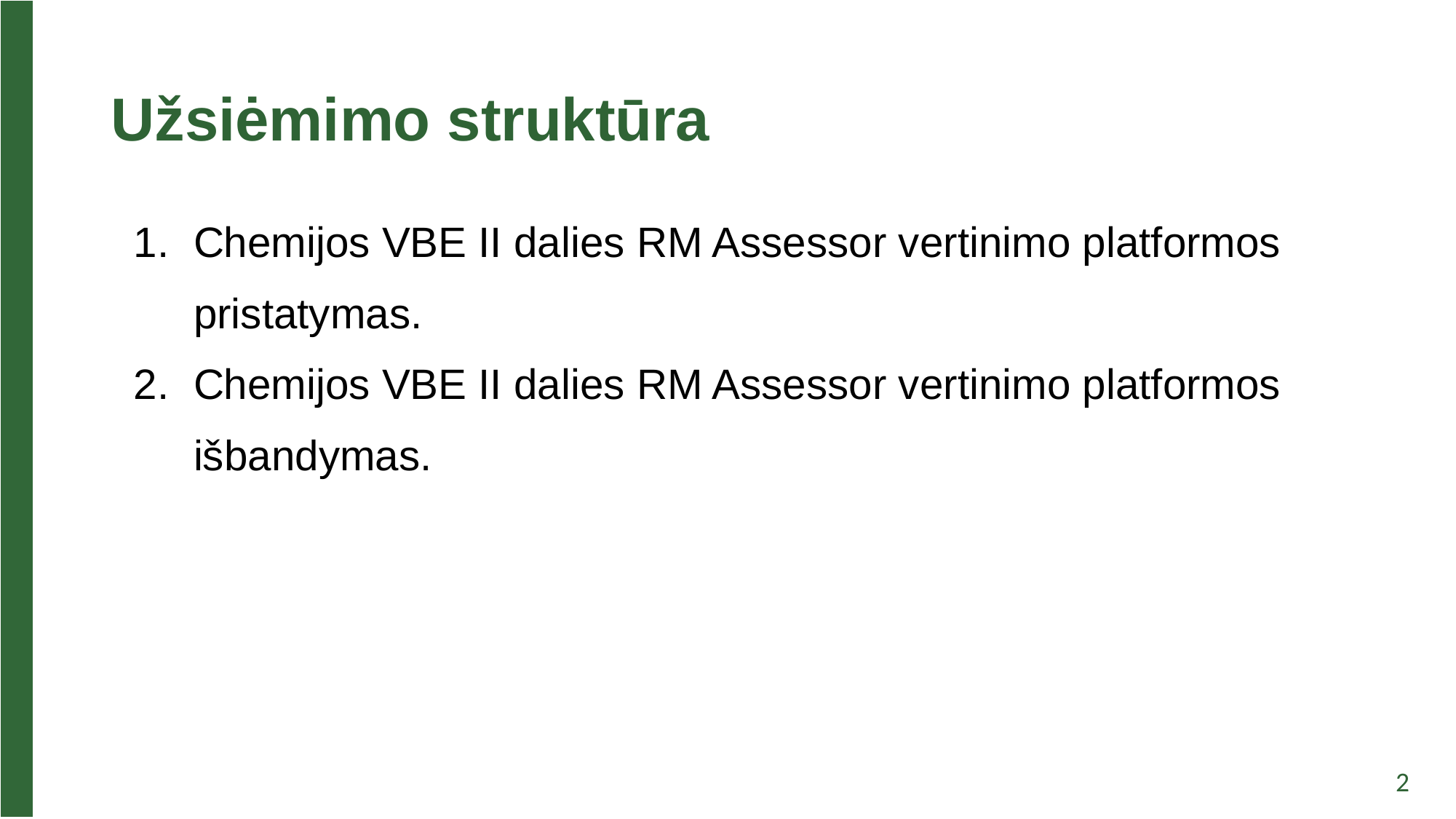

# Užsiėmimo struktūra
Chemijos VBE II dalies RM Assessor vertinimo platformos pristatymas.
Chemijos VBE II dalies RM Assessor vertinimo platformos išbandymas.

2